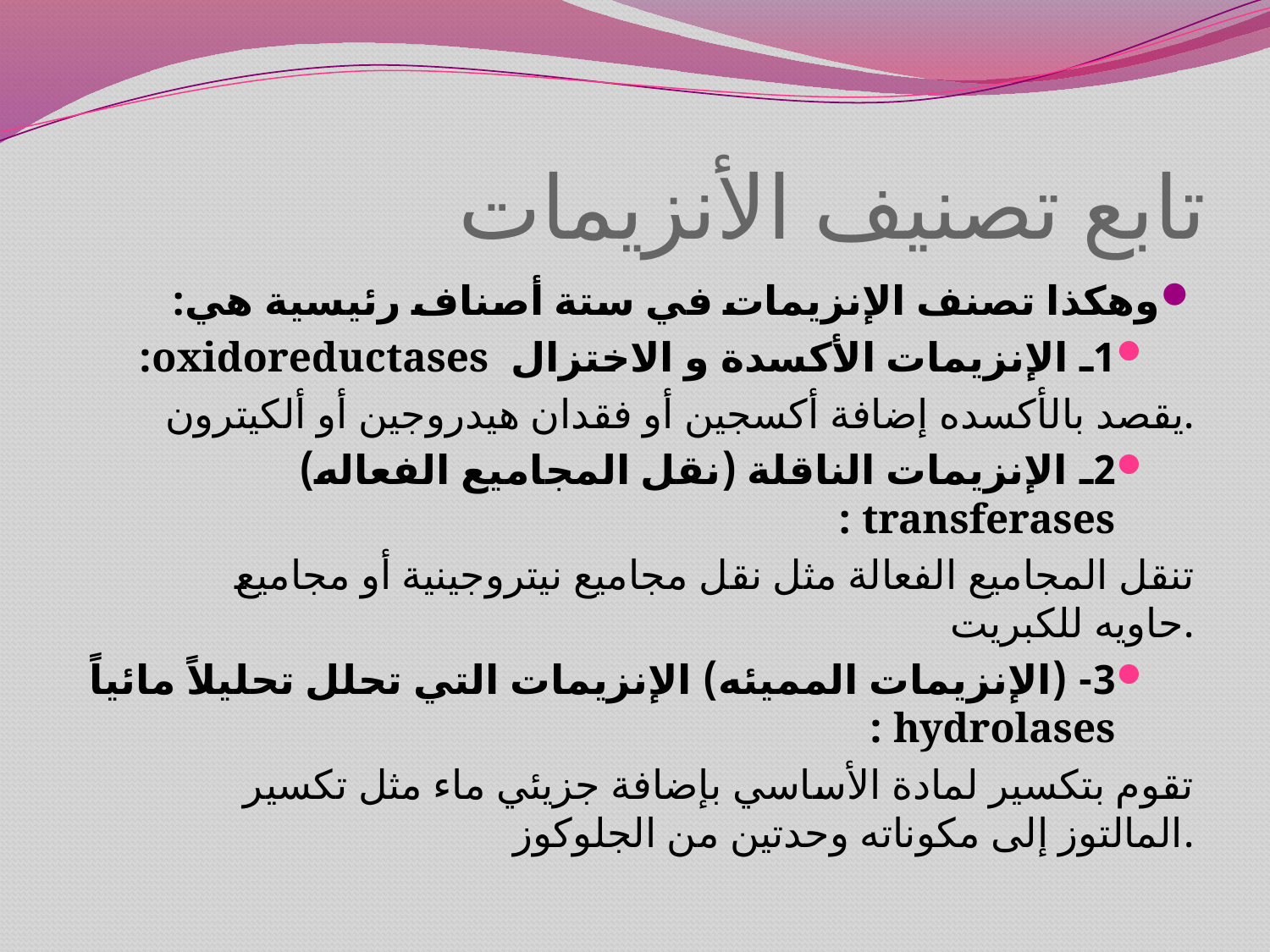

# تابع تصنيف الأنزيمات
وهكذا تصنف الإنزيمات في ستة أصناف رئيسية هي:
1ـ الإنزيمات الأكسدة و الاختزال  oxidoreductases:
		يقصد بالأكسده إضافة أكسجين أو فقدان هيدروجين أو ألكيترون.
2ـ الإنزيمات الناقلة (نقل المجاميع الفعاله)  transferases :
		تنقل المجاميع الفعالة مثل نقل مجاميع نيتروجينية أو مجاميع حاويه للكبريت.
3- (الإنزيمات المميئه) الإنزيمات التي تحلل تحليلاً مائياً hydrolases :
 		تقوم بتكسير لمادة الأساسي بإضافة جزيئي ماء مثل تكسير المالتوز إلى مكوناته وحدتين من الجلوكوز.